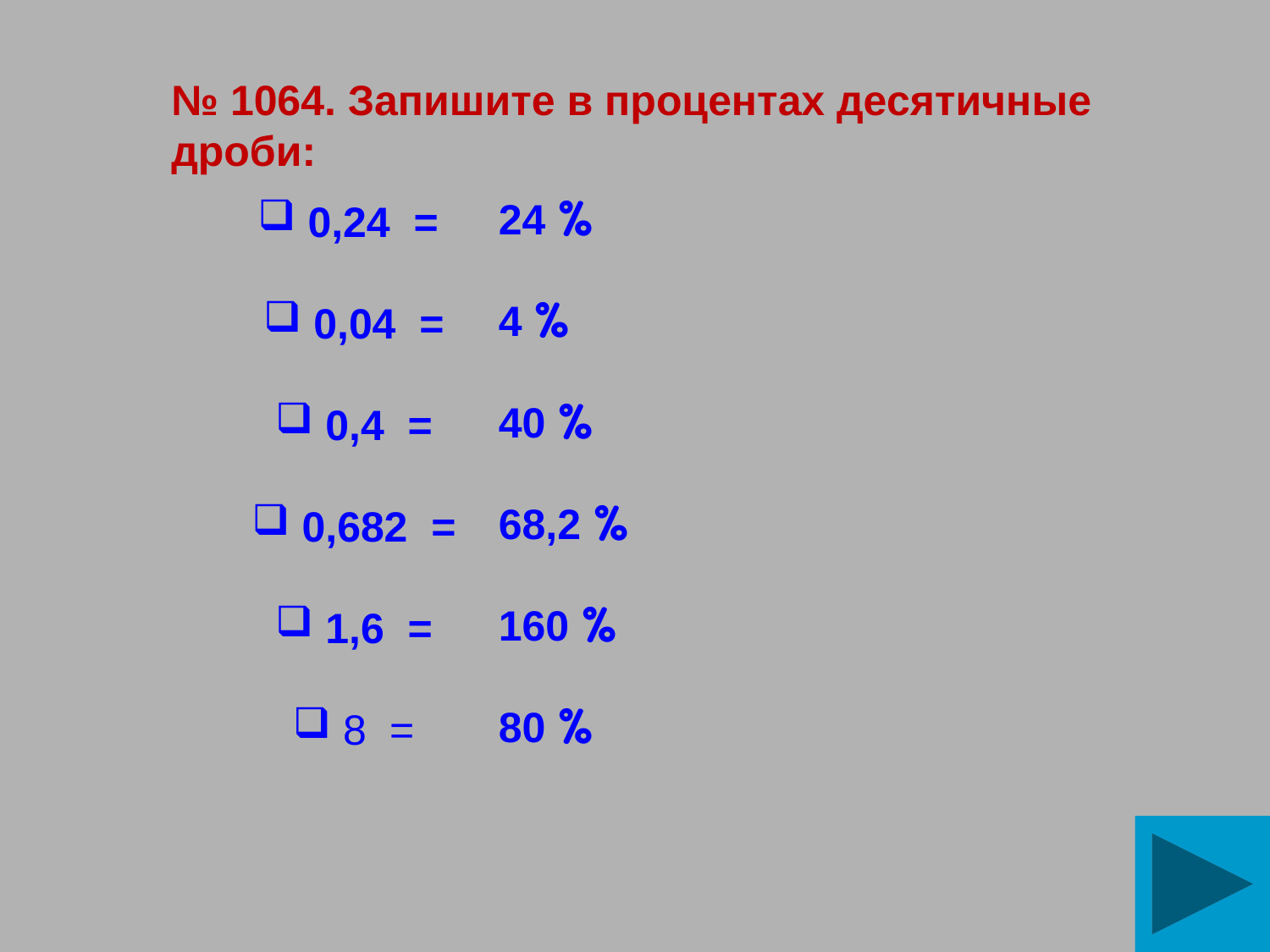

№ 1064. Запишите в процентах десятичные дроби:
 0,24  =

 0,04  =

 0,4  =

 0,682  =

 1,6  =

 8  =
24 %

4 %

40 %

68,2 %

160 %

80 %